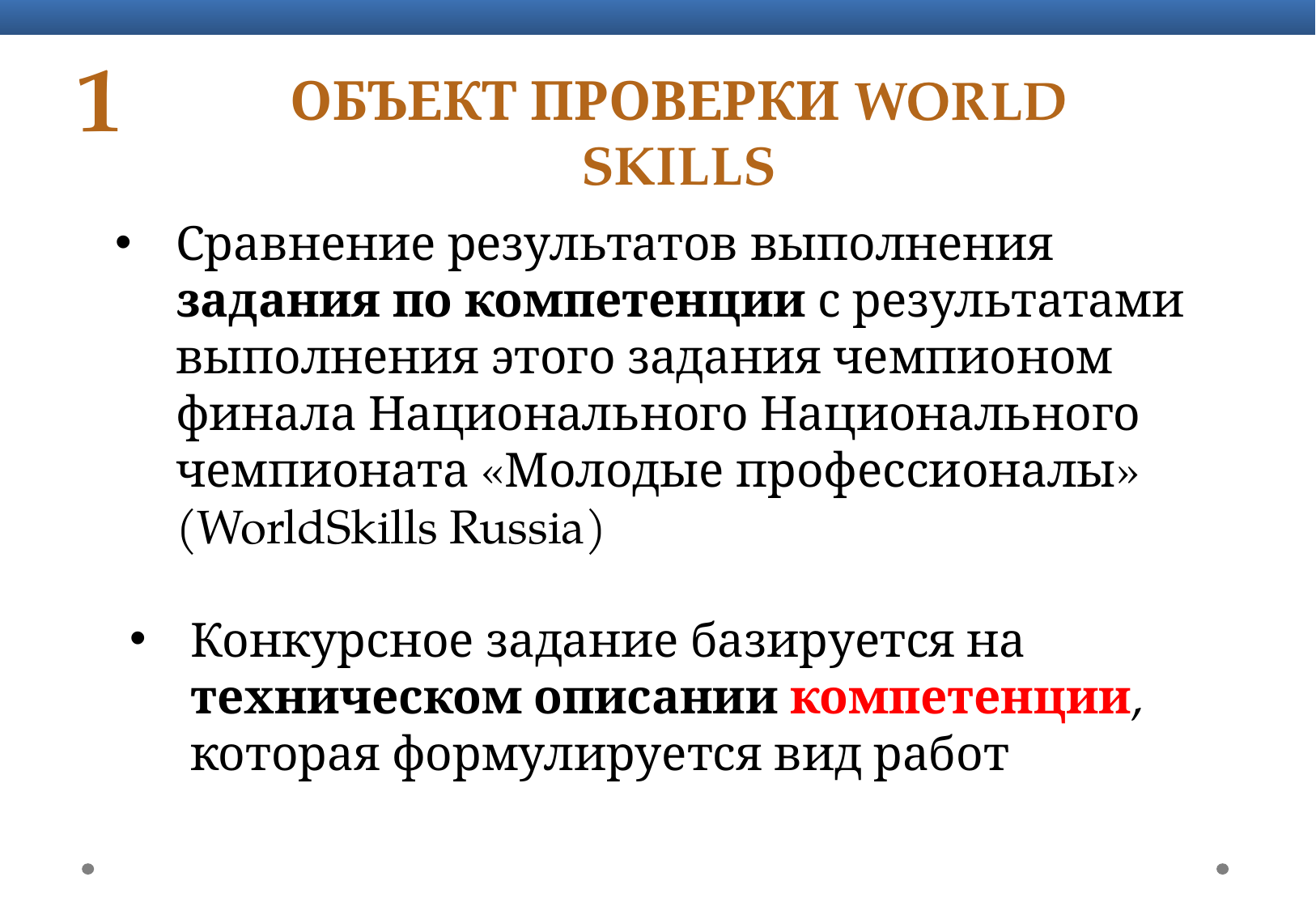

1
Объект проверки World Skills
Сравнение результатов выполнения задания по компетенции с результатами выполнения этого задания чемпионом финала Национального Национального чемпионата «Молодые профессионалы» (WorldSkills Russia)
Конкурсное задание базируется на техническом описании компетенции, которая формулируется вид работ